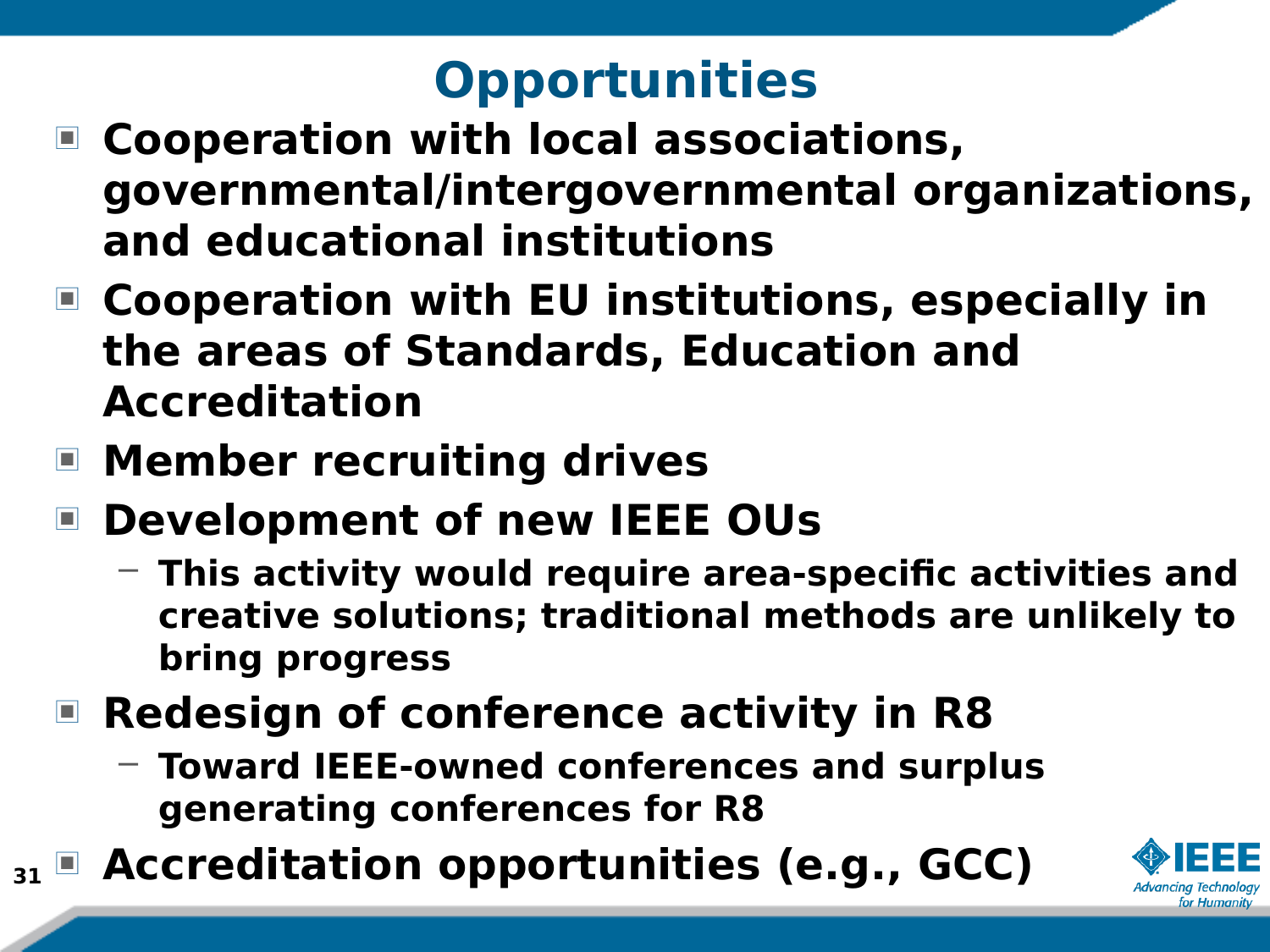

# Opportunities
Cooperation with local associations, governmental/intergovernmental organizations, and educational institutions
Cooperation with EU institutions, especially in the areas of Standards, Education and Accreditation
Member recruiting drives
Development of new IEEE OUs
This activity would require area-specific activities and creative solutions; traditional methods are unlikely to bring progress
Redesign of conference activity in R8
Toward IEEE-owned conferences and surplus generating conferences for R8
Accreditation opportunities (e.g., GCC)
31